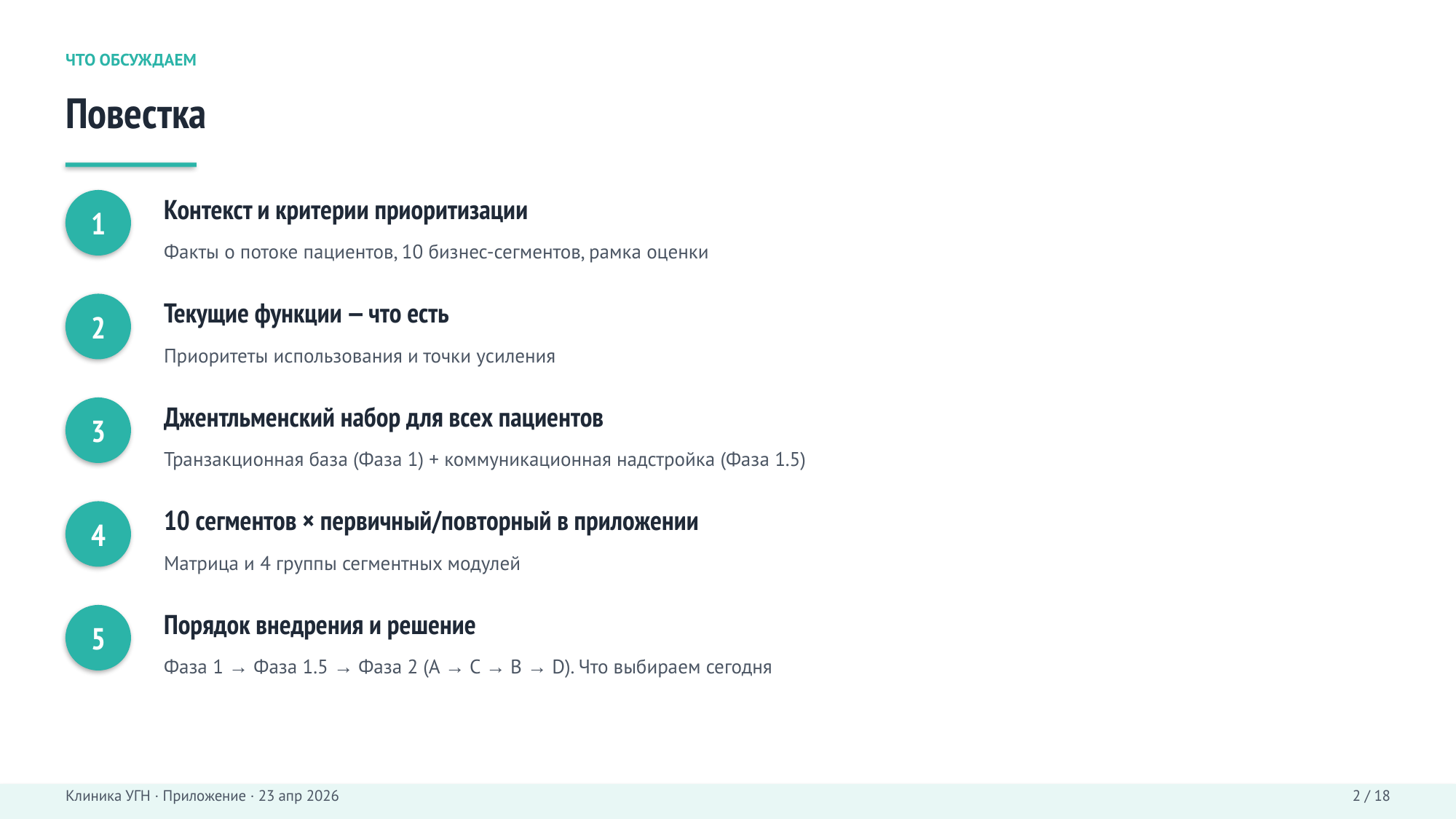

ЧТО ОБСУЖДАЕМ
Повестка

1
Контекст и критерии приоритизации
Факты о потоке пациентов, 10 бизнес-сегментов, рамка оценки
2
Текущие функции — что есть
Приоритеты использования и точки усиления
3
Джентльменский набор для всех пациентов
Транзакционная база (Фаза 1) + коммуникационная надстройка (Фаза 1.5)
4
10 сегментов × первичный/повторный в приложении
Матрица и 4 группы сегментных модулей
5
Порядок внедрения и решение
Фаза 1 → Фаза 1.5 → Фаза 2 (A → C → B → D). Что выбираем сегодня

Клиника УГН · Приложение · 23 апр 2026
2 / 18